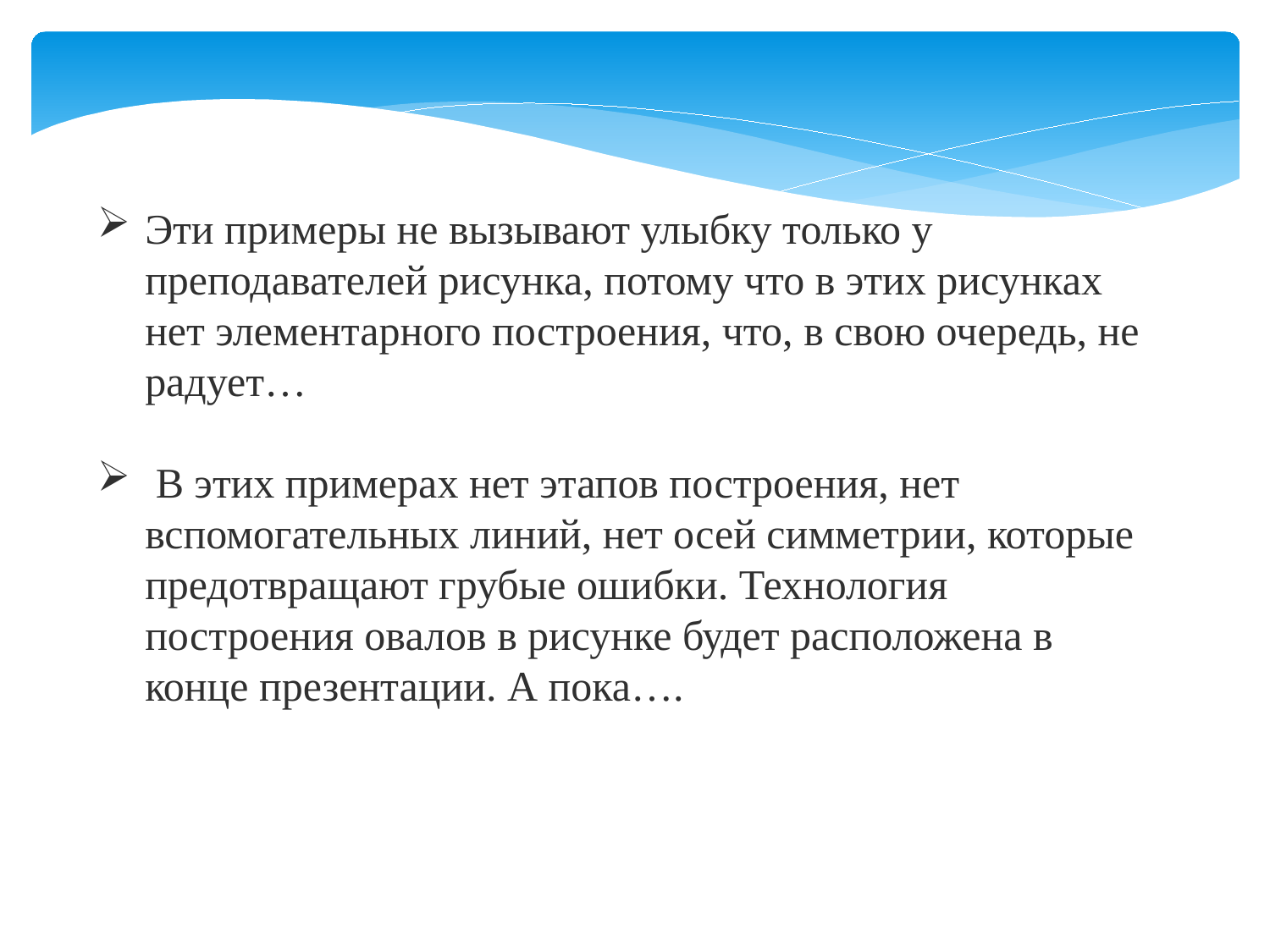

Эти примеры не вызывают улыбку только у преподавателей рисунка, потому что в этих рисунках  нет элементарного построения, что, в свою очередь, не радует…

 В этих примерах нет этапов построения, нет вспомогательных линий, нет осей симметрии, которые предотвращают грубые ошибки. Технология построения овалов в рисунке будет расположена в конце презентации. А пока….